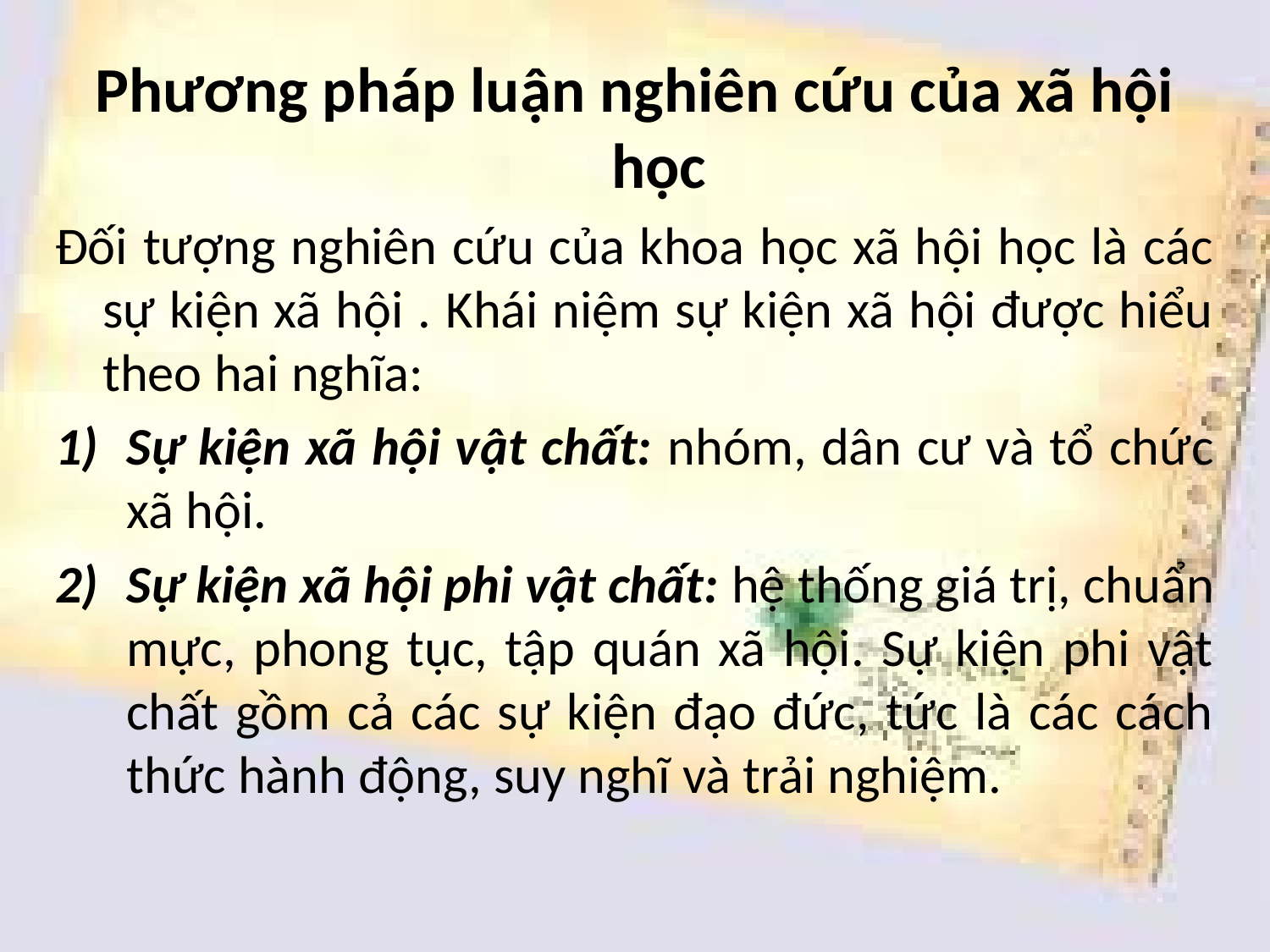

Phương pháp luận nghiên cứu của xã hội học
Đối tượng nghiên cứu của khoa học xã hội học là các sự kiện xã hội . Khái niệm sự kiện xã hội được hiểu theo hai nghĩa:
Sự kiện xã hội vật chất: nhóm, dân cư và tổ chức xã hội.
Sự kiện xã hội phi vật chất: hệ thống giá trị, chuẩn mực, phong tục, tập quán xã hội. Sự kiện phi vật chất gồm cả các sự kiện đạo đức, tức là các cách thức hành động, suy nghĩ và trải nghiệm.